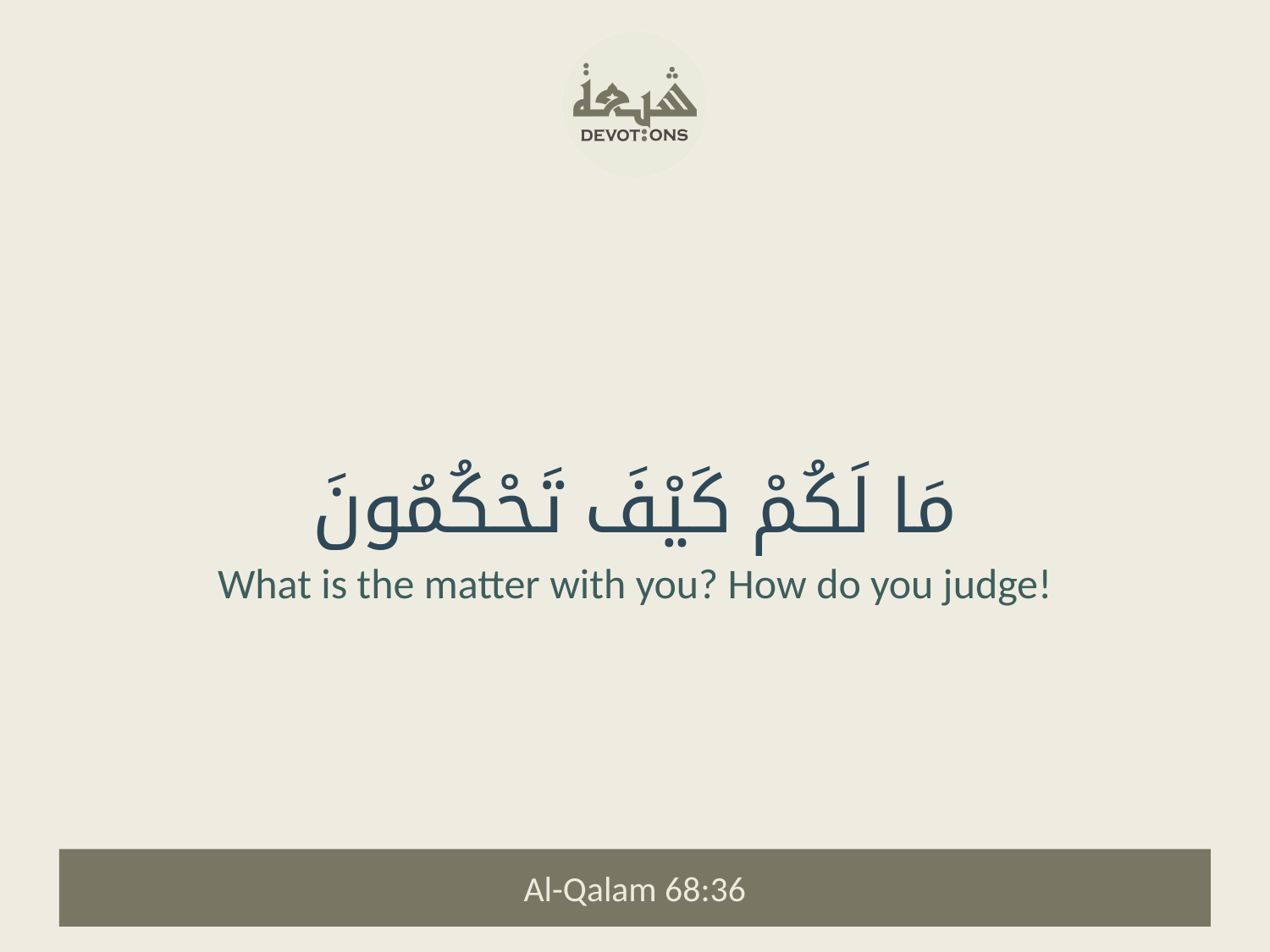

مَا لَكُمْ كَيْفَ تَحْكُمُونَ
What is the matter with you? How do you judge!
Al-Qalam 68:36